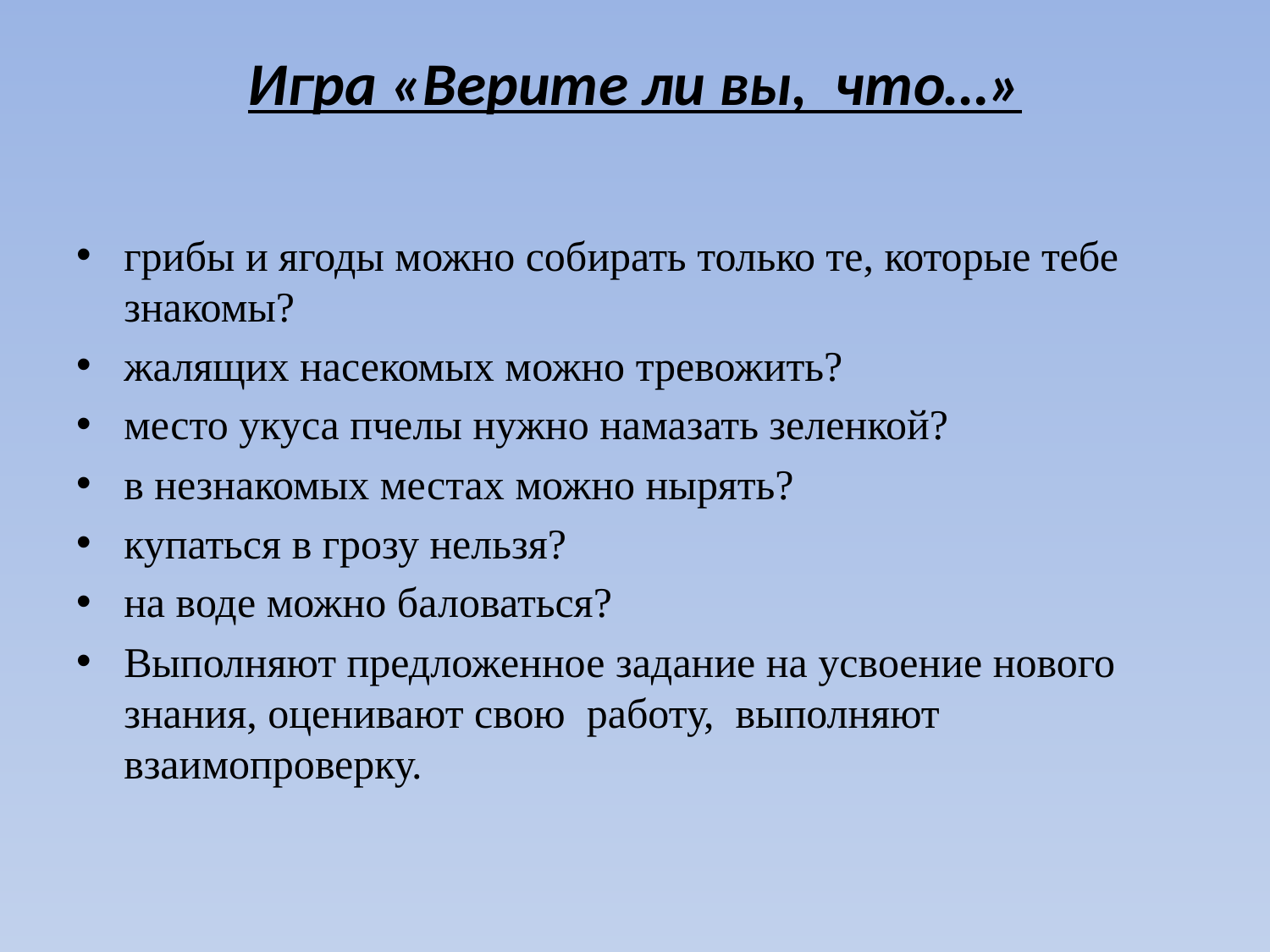

# Игра «Верите ли вы,  что…»
грибы и ягоды можно собирать только те, которые тебе знакомы?
жалящих насекомых можно тревожить?
место укуса пчелы нужно намазать зеленкой?
в незнакомых местах можно нырять?
купаться в грозу нельзя?
на воде можно баловаться?
Выполняют предложенное задание на усвоение нового знания, оценивают свою  работу,  выполняют взаимопроверку.